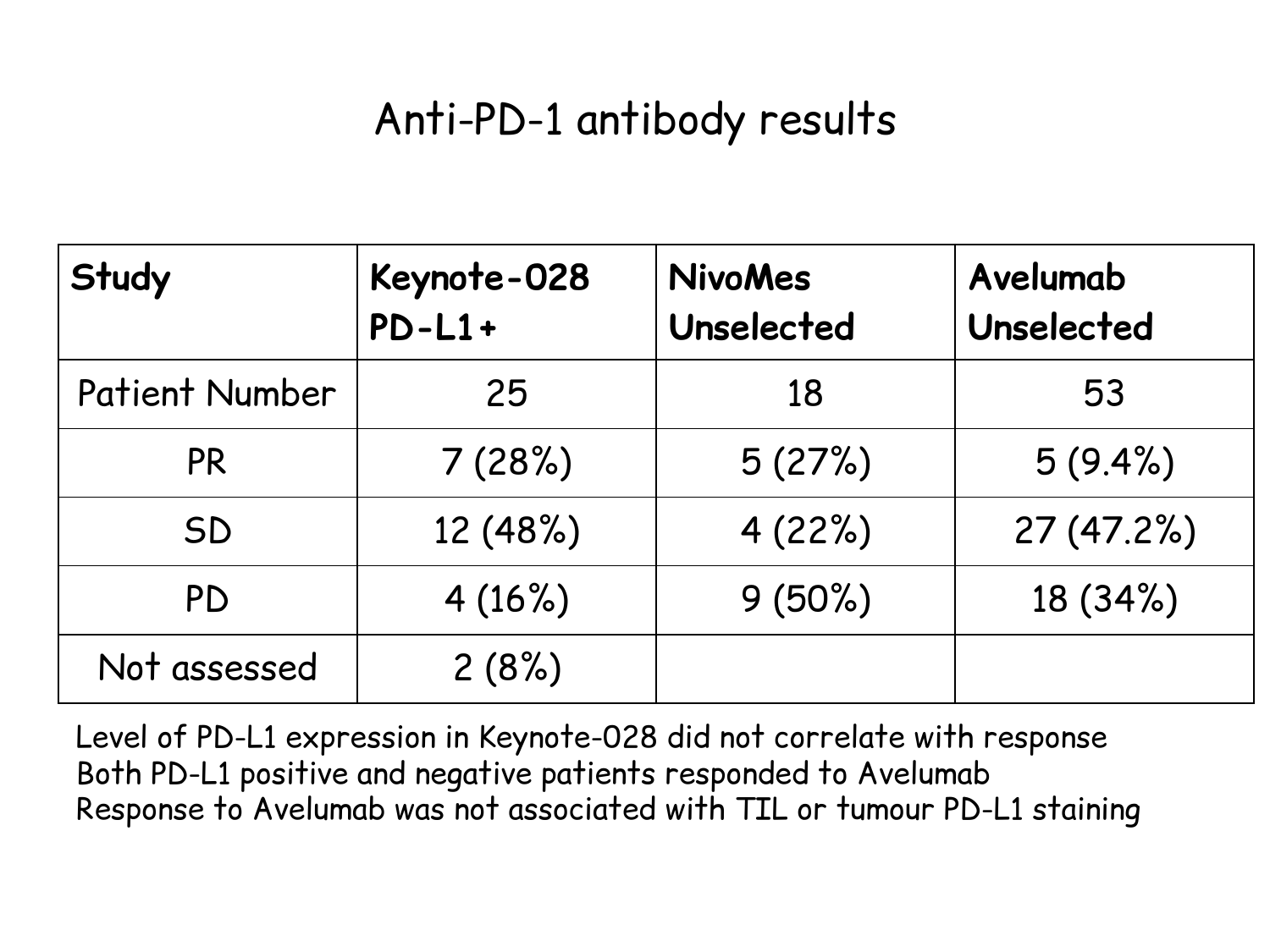

# Anti-PD-1 antibody results
| Study | Keynote-028 PD-L1+ | NivoMes Unselected | Avelumab Unselected |
| --- | --- | --- | --- |
| Patient Number | 25 | 18 | 53 |
| PR | 7 (28%) | 5 (27%) | 5 (9.4%) |
| SD | 12 (48%) | 4 (22%) | 27 (47.2%) |
| PD | 4 (16%) | 9 (50%) | 18 (34%) |
| Not assessed | 2 (8%) |  |  |
Level of PD-L1 expression in Keynote-028 did not correlate with response
Both PD-L1 positive and negative patients responded to Avelumab
Response to Avelumab was not associated with TIL or tumour PD-L1 staining